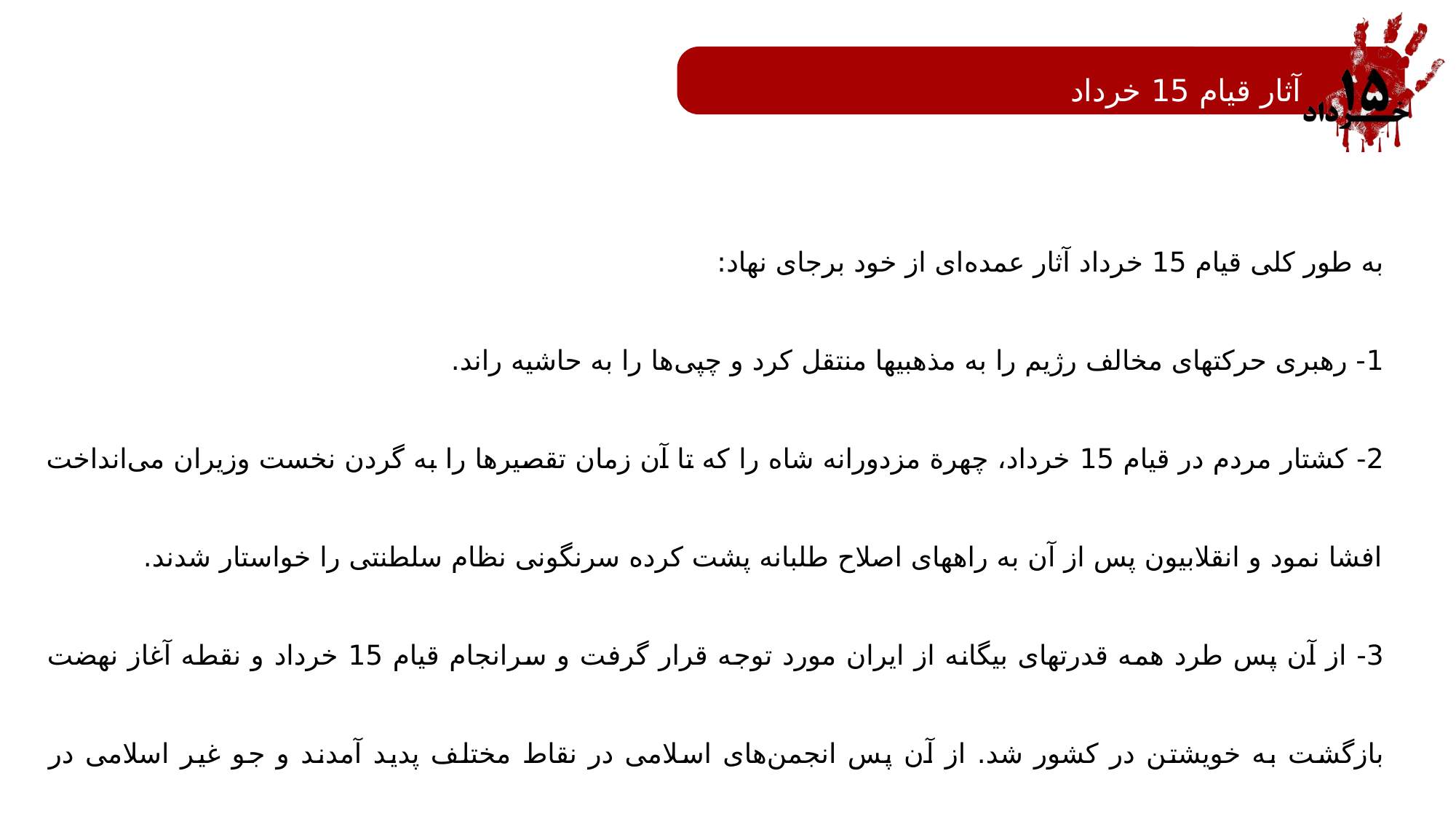

آثار قیام 15 خرداد
به طور کلی قیام 15 خرداد آثار عمده‌ای از خود برجای نهاد:
1- رهبری حرکتهای مخالف رژیم را به مذهبیها منتقل کرد و چپی‌ها را به حاشیه راند.
2- کشتار مردم در قیام 15 خرداد، چهرة مزدورانه شاه را که تا آن زمان تقصیرها را به گردن نخست وزیران می‌انداخت افشا نمود و انقلابیون پس از آن به راههای اصلاح طلبانه پشت کرده سرنگونی نظام سلطنتی را خواستار شدند.
3- از آن پس طرد همه قدرتهای بیگانه از ایران مورد توجه قرار گرفت و سرانجام قیام 15 خرداد و نقطه آغاز نهضت بازگشت به خویشتن در کشور شد. از آن پس انجمن‌های اسلامی در نقاط مختلف پدید آ‌مدند و جو غیر اسلامی در دانشگاهها و دیگر مجامع به آرامی شکسته شد.